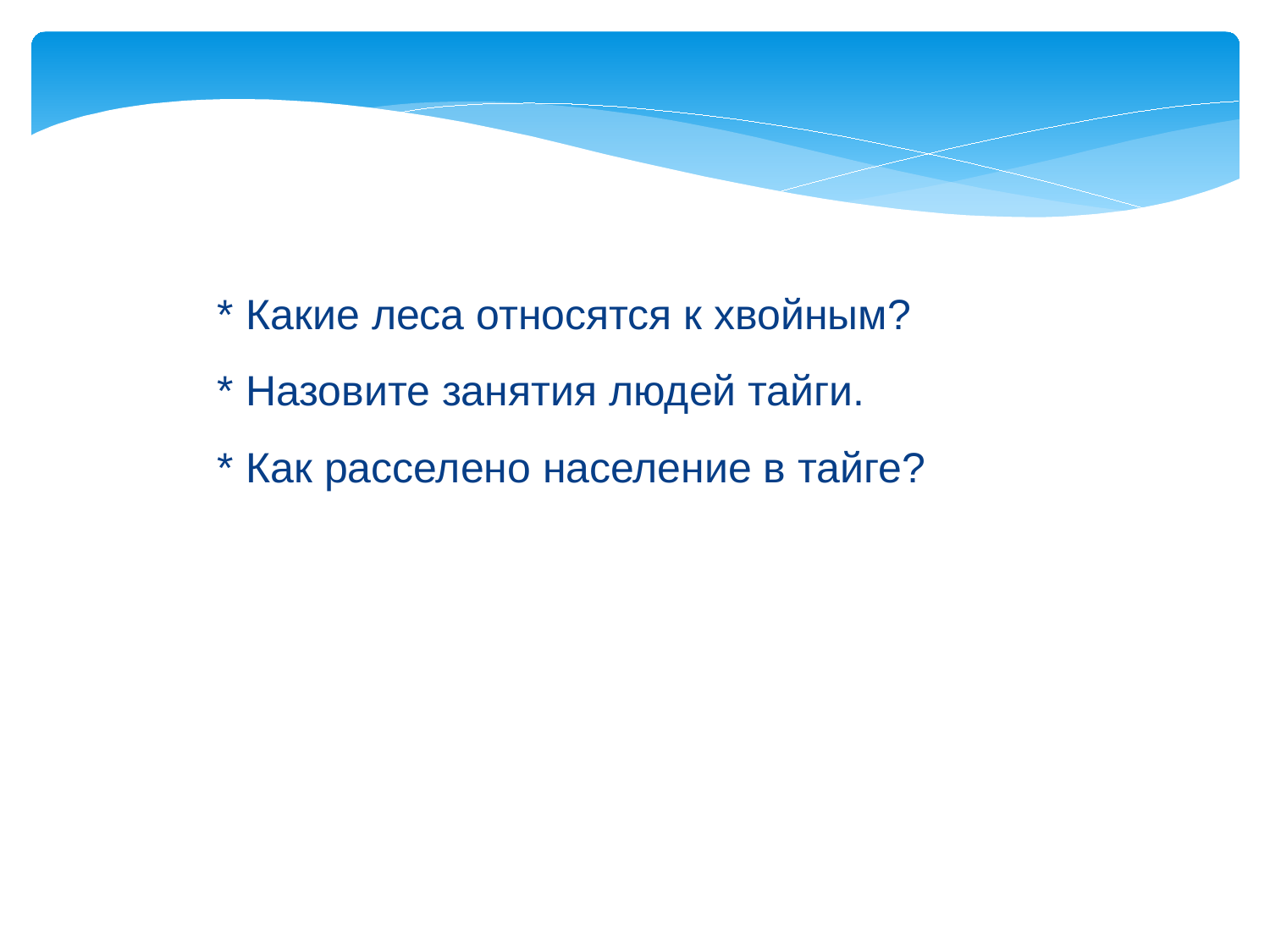

* Какие леса относятся к хвойным?
* Назовите занятия людей тайги.
* Как расселено население в тайге?